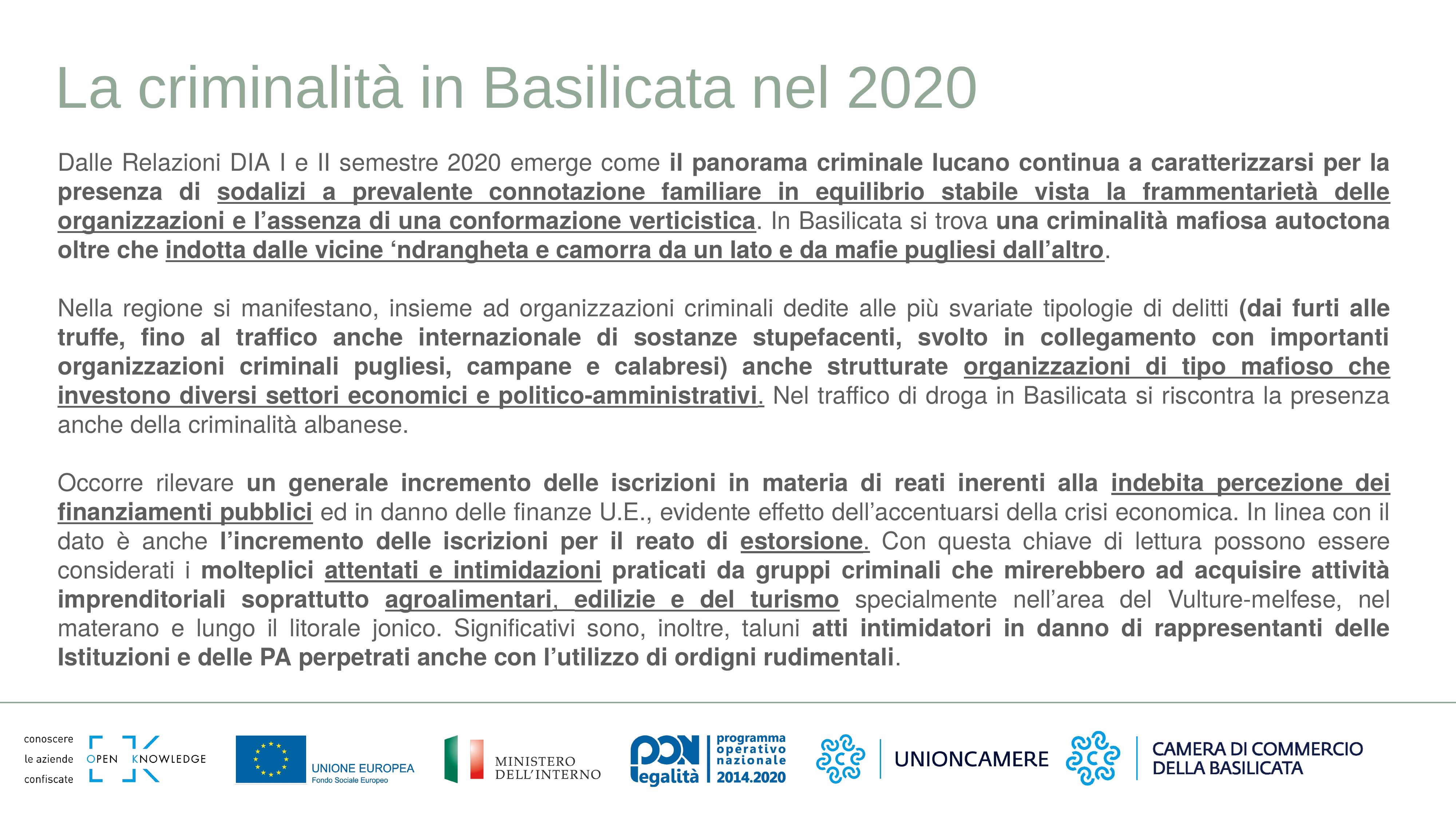

La criminalità in Basilicata nel 2020
Dalle Relazioni DIA I e II semestre 2020 emerge come il panorama criminale lucano continua a caratterizzarsi per la presenza di sodalizi a prevalente connotazione familiare in equilibrio stabile vista la frammentarietà delle organizzazioni e l’assenza di una conformazione verticistica. In Basilicata si trova una criminalità mafiosa autoctona oltre che indotta dalle vicine ‘ndrangheta e camorra da un lato e da mafie pugliesi dall’altro.

Nella regione si manifestano, insieme ad organizzazioni criminali dedite alle più svariate tipologie di delitti (dai furti alle truffe, fino al traffico anche internazionale di sostanze stupefacenti, svolto in collegamento con importanti organizzazioni criminali pugliesi, campane e calabresi) anche strutturate organizzazioni di tipo mafioso che investono diversi settori economici e politico-amministrativi. Nel traffico di droga in Basilicata si riscontra la presenza anche della criminalità albanese.

Occorre rilevare un generale incremento delle iscrizioni in materia di reati inerenti alla indebita percezione dei finanziamenti pubblici ed in danno delle finanze U.E., evidente effetto dell’accentuarsi della crisi economica. In linea con il dato è anche l’incremento delle iscrizioni per il reato di estorsione. Con questa chiave di lettura possono essere considerati i molteplici attentati e intimidazioni praticati da gruppi criminali che mirerebbero ad acquisire attività imprenditoriali soprattutto agroalimentari, edilizie e del turismo specialmente nell’area del Vulture-melfese, nel materano e lungo il litorale jonico. Significativi sono, inoltre, taluni atti intimidatori in danno di rappresentanti delle Istituzioni e delle PA perpetrati anche con l’utilizzo di ordigni rudimentali.